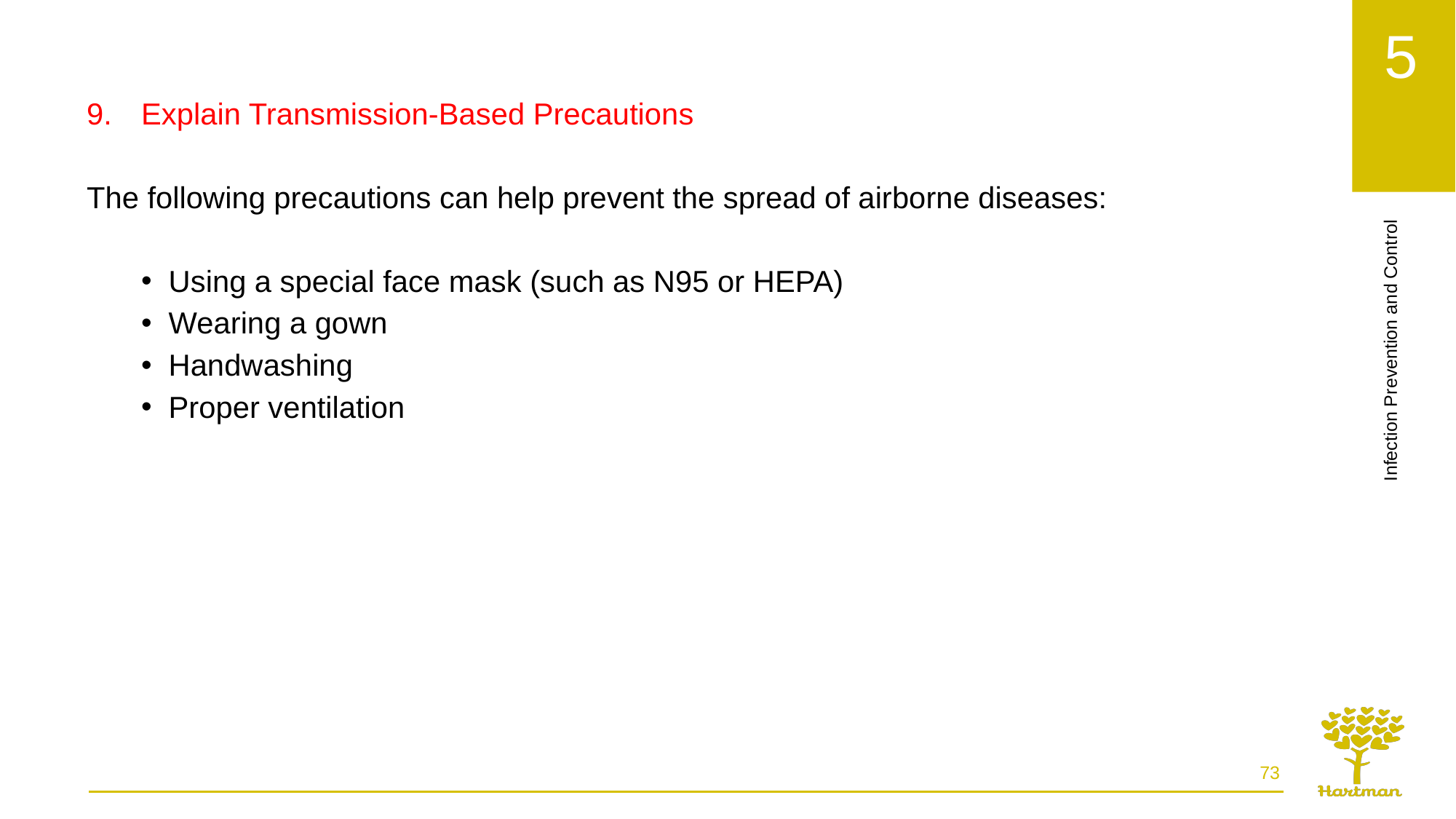

Explain Transmission-Based Precautions

The following precautions can help prevent the spread of airborne diseases:

Using a special face mask (such as N95 or HEPA)
Wearing a gown
Handwashing
Proper ventilation

73